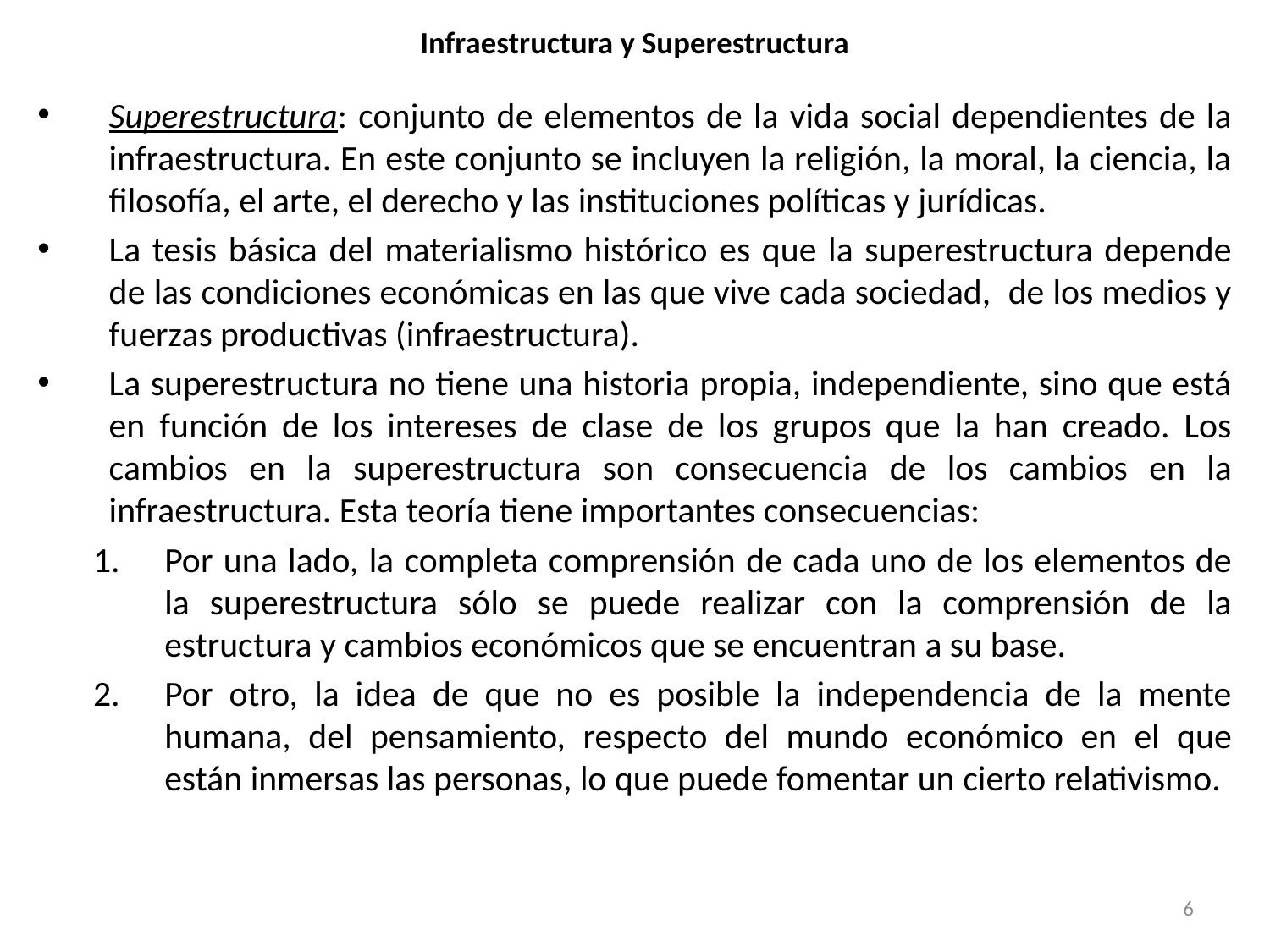

# Infraestructura y Superestructura
Superestructura: conjunto de elementos de la vida social dependientes de la infraestructura. En este conjunto se incluyen la religión, la moral, la ciencia, la filosofía, el arte, el derecho y las instituciones políticas y jurídicas.
La tesis básica del materialismo histórico es que la superestructura depende de las condiciones económicas en las que vive cada sociedad,  de los medios y fuerzas productivas (infraestructura).
La superestructura no tiene una historia propia, independiente, sino que está en función de los intereses de clase de los grupos que la han creado. Los cambios en la superestructura son consecuencia de los cambios en la infraestructura. Esta teoría tiene importantes consecuencias:
Por una lado, la completa comprensión de cada uno de los elementos de la superestructura sólo se puede realizar con la comprensión de la estructura y cambios económicos que se encuentran a su base.
Por otro, la idea de que no es posible la independencia de la mente humana, del pensamiento, respecto del mundo económico en el que están inmersas las personas, lo que puede fomentar un cierto relativismo.

6